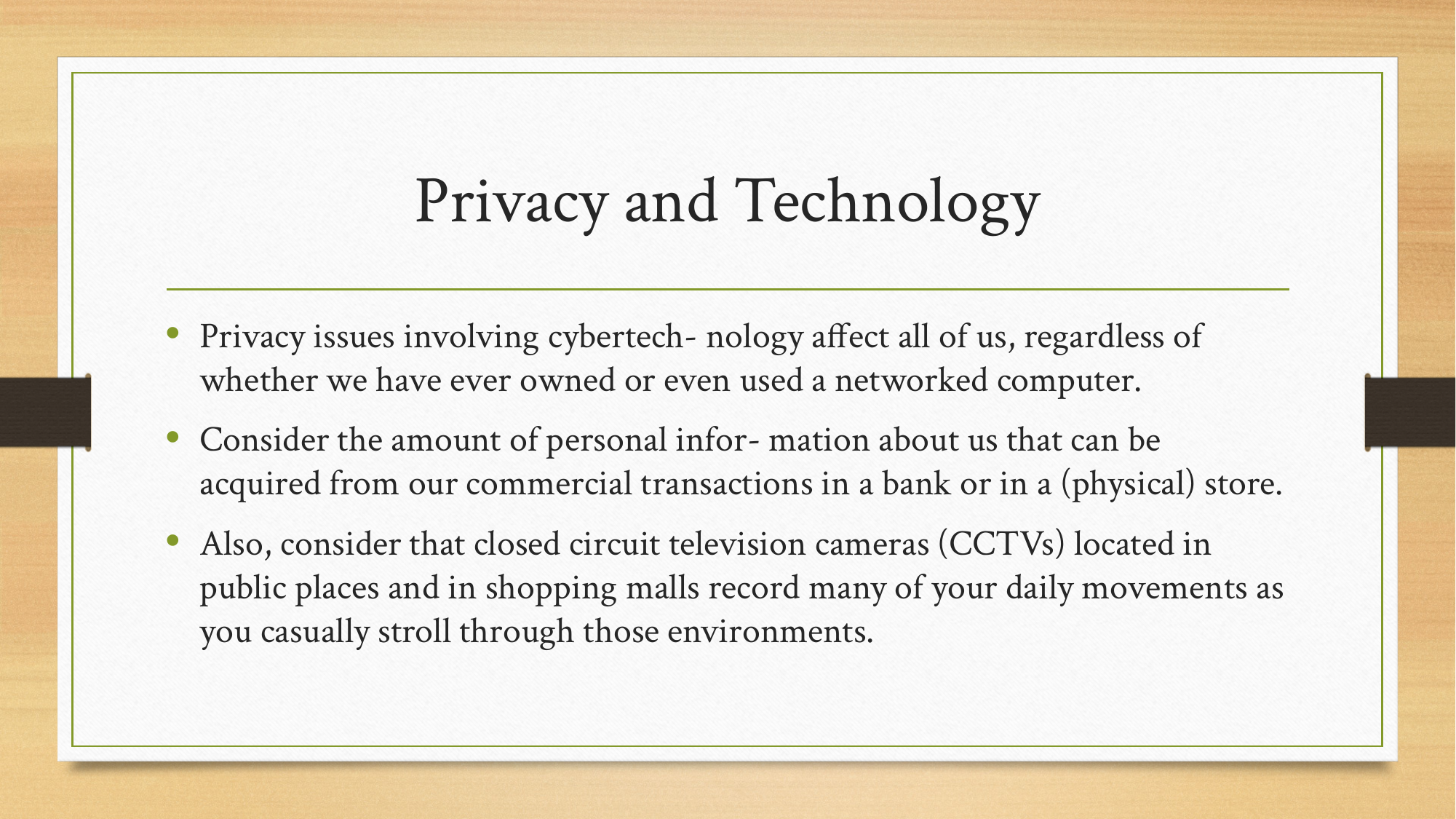

# Privacy and Technology
Privacy issues involving cybertech- nology affect all of us, regardless of whether we have ever owned or even used a networked computer.
Consider the amount of personal infor- mation about us that can be acquired from our commercial transactions in a bank or in a (physical) store.
Also, consider that closed circuit television cameras (CCTVs) located in public places and in shopping malls record many of your daily movements as you casually stroll through those environments.